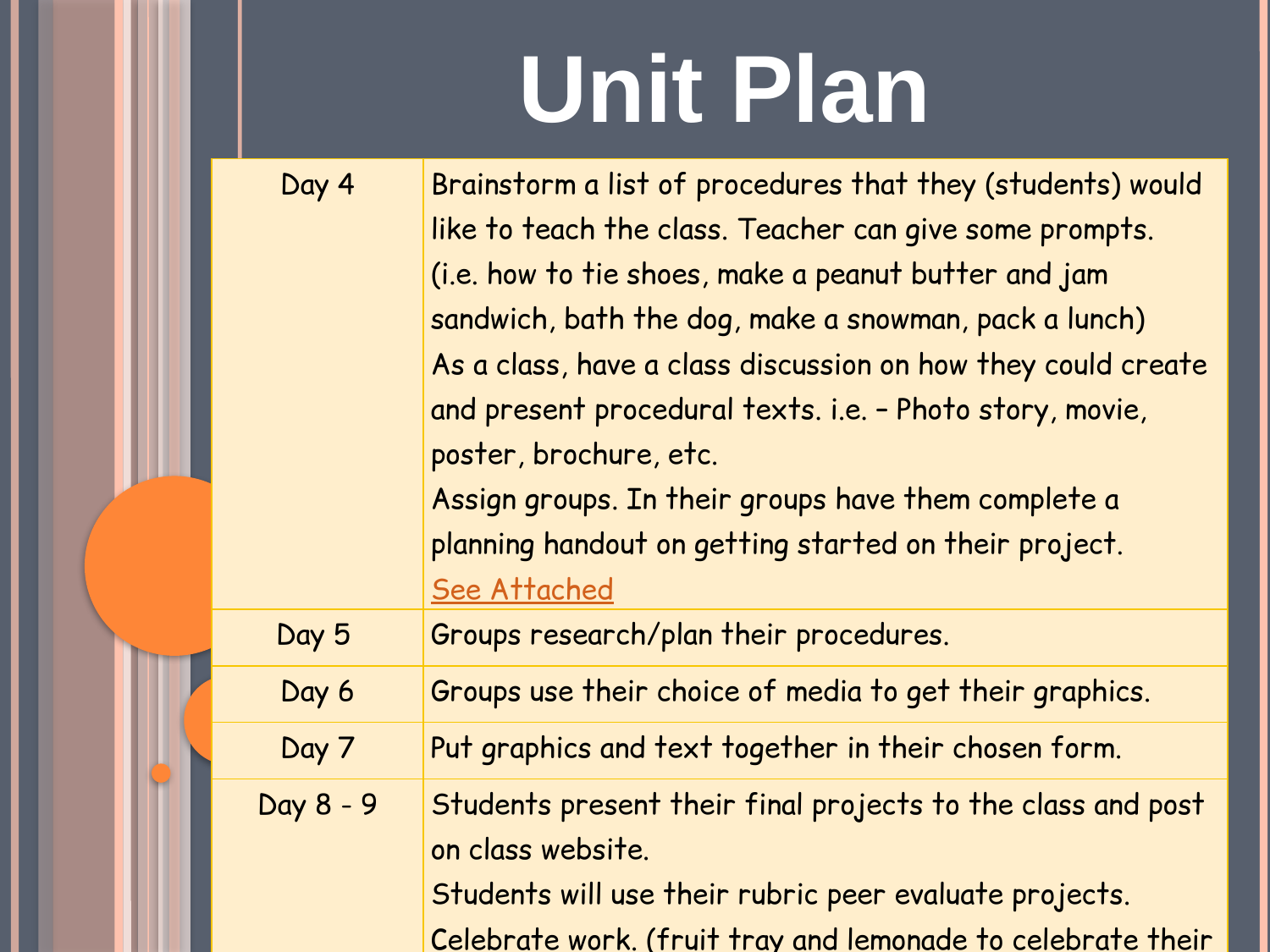

Unit Plan
| Day 4 | Brainstorm a list of procedures that they (students) would like to teach the class. Teacher can give some prompts. (i.e. how to tie shoes, make a peanut butter and jam sandwich, bath the dog, make a snowman, pack a lunch) As a class, have a class discussion on how they could create and present procedural texts. i.e. – Photo story, movie, poster, brochure, etc. Assign groups. In their groups have them complete a planning handout on getting started on their project. See Attached |
| --- | --- |
| Day 5 | Groups research/plan their procedures. |
| Day 6 | Groups use their choice of media to get their graphics. |
| Day 7 | Put graphics and text together in their chosen form. |
| Day 8 - 9 | Students present their final projects to the class and post on class website. Students will use their rubric peer evaluate projects. Celebrate work. (fruit tray and lemonade to celebrate their achievement) |
#